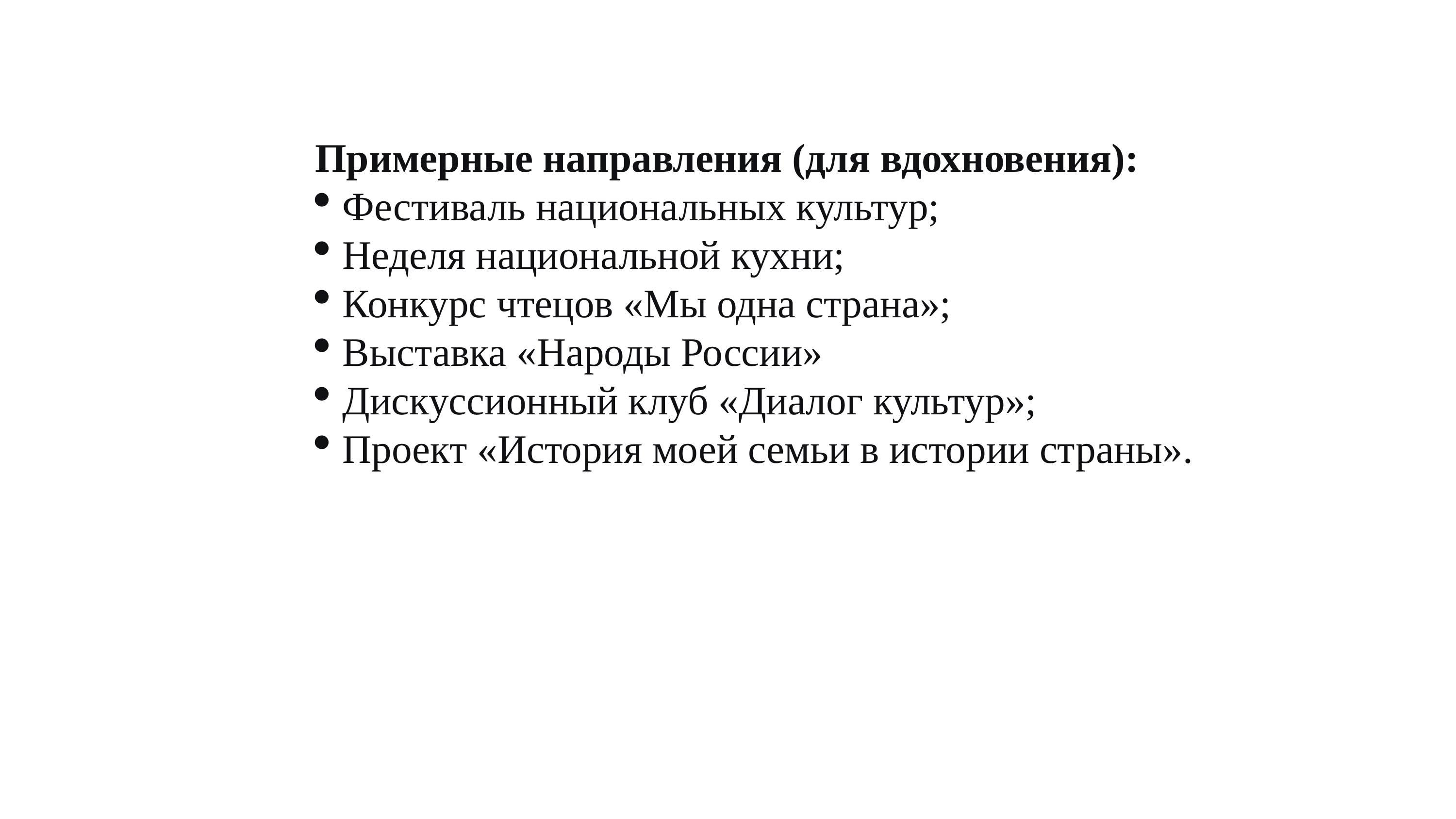

Примерные направления (для вдохновения):
Фестиваль национальных культур;
Неделя национальной кухни;
Конкурс чтецов «Мы одна страна»;
Выставка «Народы России»
Дискуссионный клуб «Диалог культур»;
Проект «История моей семьи в истории страны».